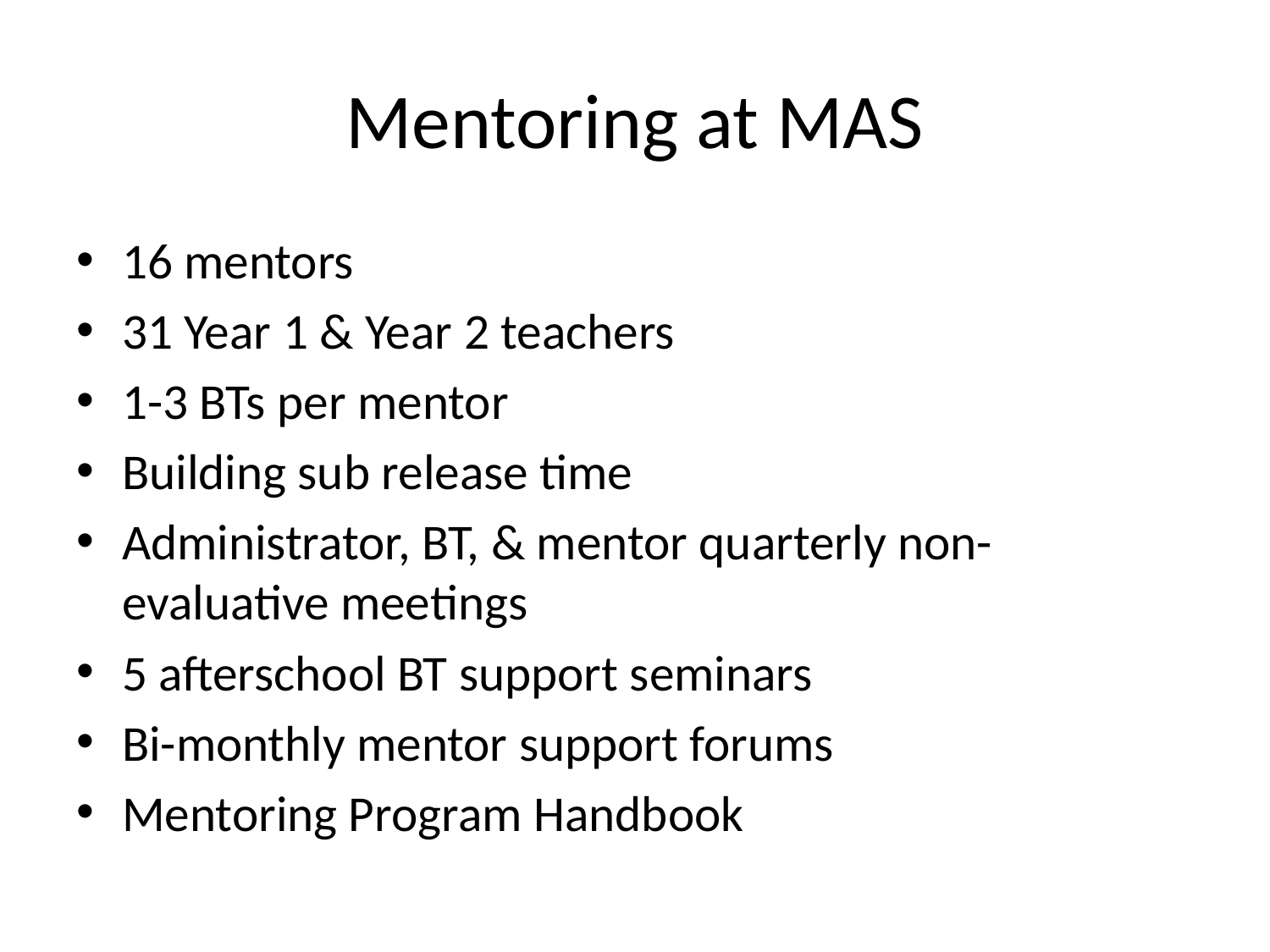

# Mentoring at MAS
16 mentors
31 Year 1 & Year 2 teachers
1-3 BTs per mentor
Building sub release time
Administrator, BT, & mentor quarterly non-evaluative meetings
5 afterschool BT support seminars
Bi-monthly mentor support forums
Mentoring Program Handbook